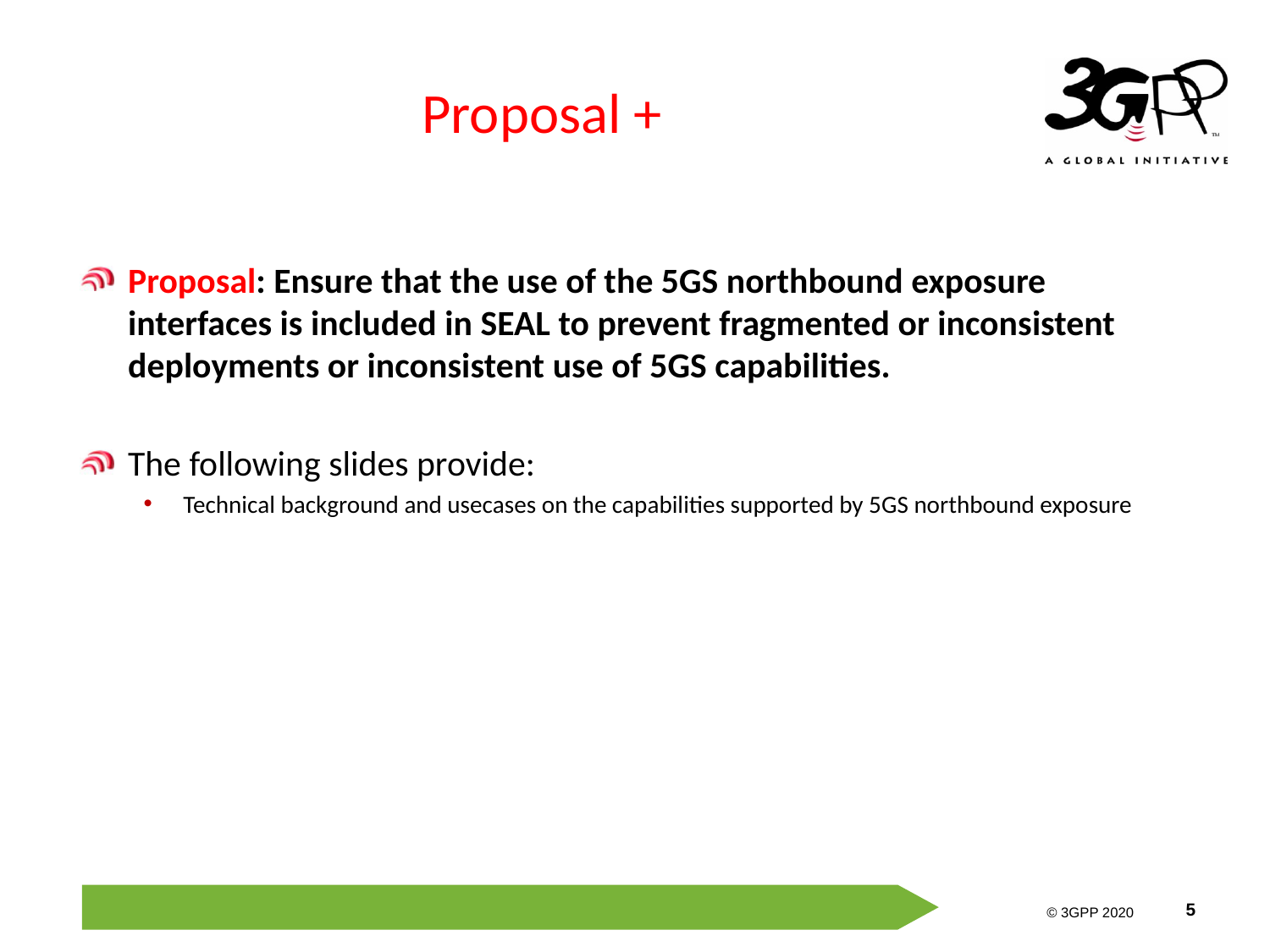

# Proposal +

Proposal: Ensure that the use of the 5GS northbound exposure interfaces is included in SEAL to prevent fragmented or inconsistent deployments or inconsistent use of 5GS capabilities.

The following slides provide:
Technical background and usecases on the capabilities supported by 5GS northbound exposure